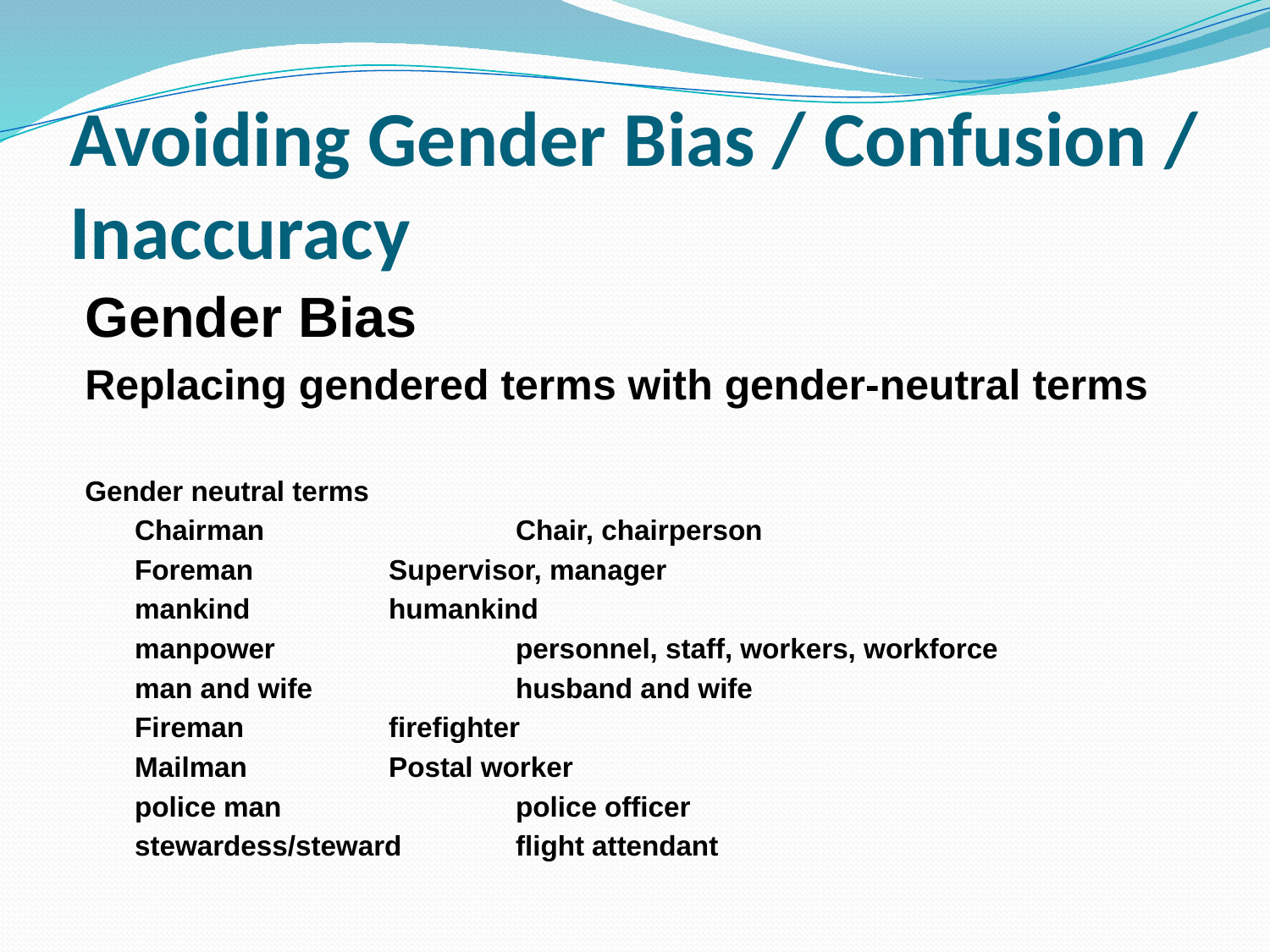

# Avoiding Gender Bias / Confusion / Inaccuracy
Gender Bias
Replacing gendered terms with gender-neutral terms

Gender neutral terms
Chairman		Chair, chairperson
Foreman		Supervisor, manager
mankind 		humankind
manpower 		personnel, staff, workers, workforce
man and wife		husband and wife
Fireman		firefighter
Mailman		Postal worker
police man		police officer
stewardess/steward	flight attendant